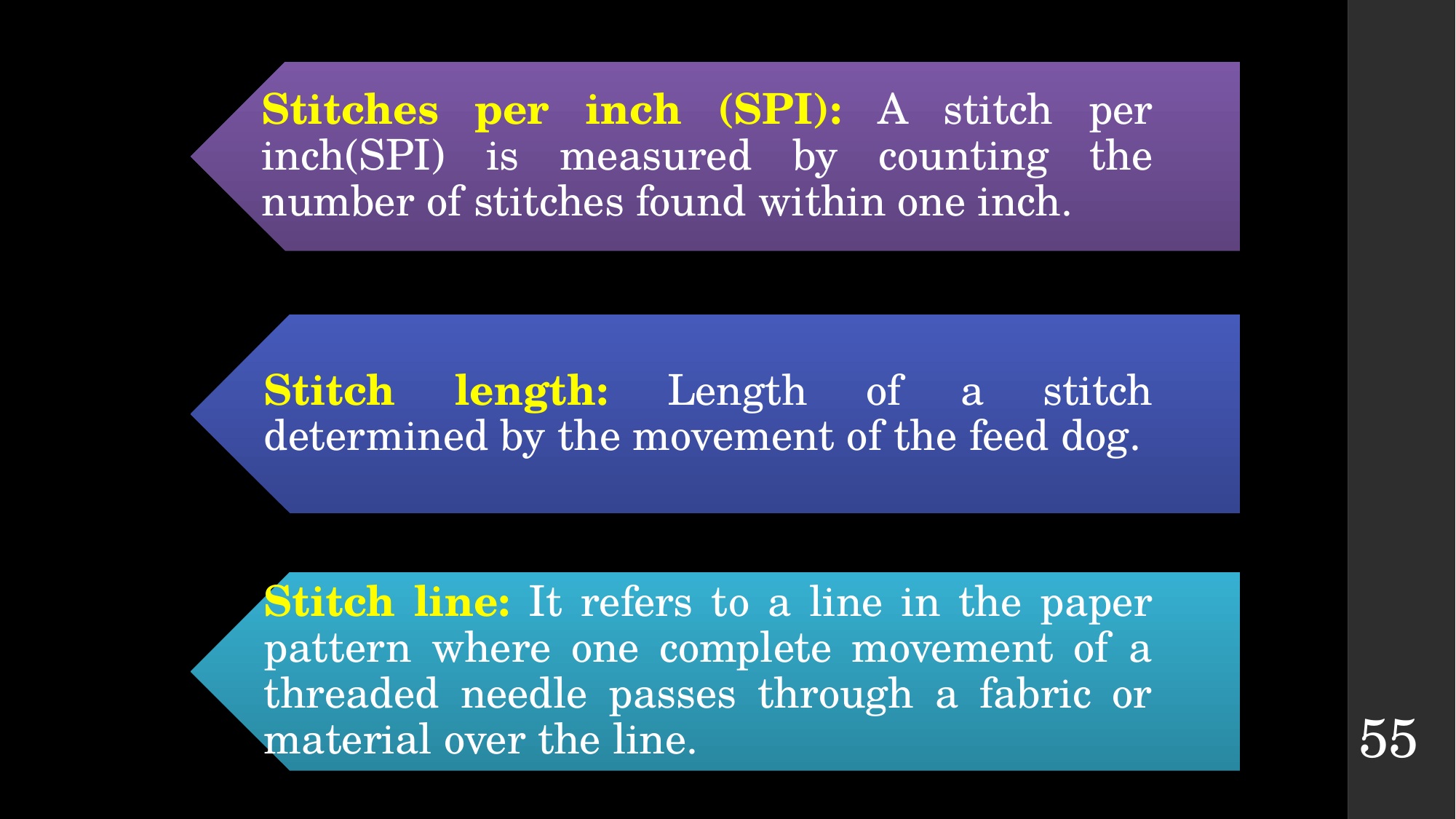

Stitches per inch (SPI): A stitch per inch(SPI) is measured by counting the number of stitches found within one inch.
Stitch length: Length of a stitch determined by the movement of the feed dog.
Stitch line: It refers to a line in the paper pattern where one complete movement of a threaded needle passes through a fabric or material over the line.
55